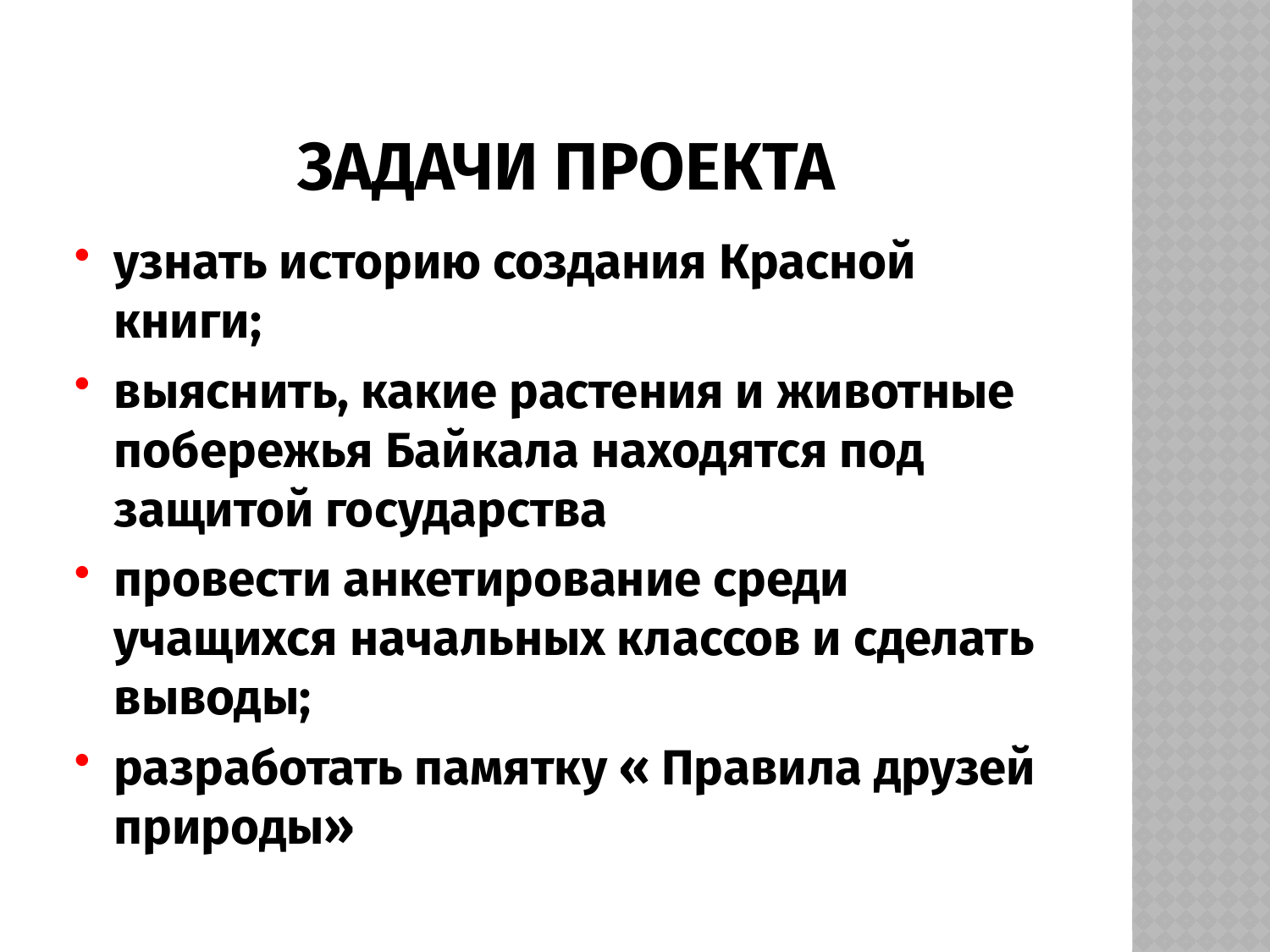

# Задачи проекта
узнать историю создания Красной книги;
выяснить, какие растения и животные побережья Байкала находятся под защитой государства
провести анкетирование среди учащихся начальных классов и сделать выводы;
разработать памятку « Правила друзей природы»